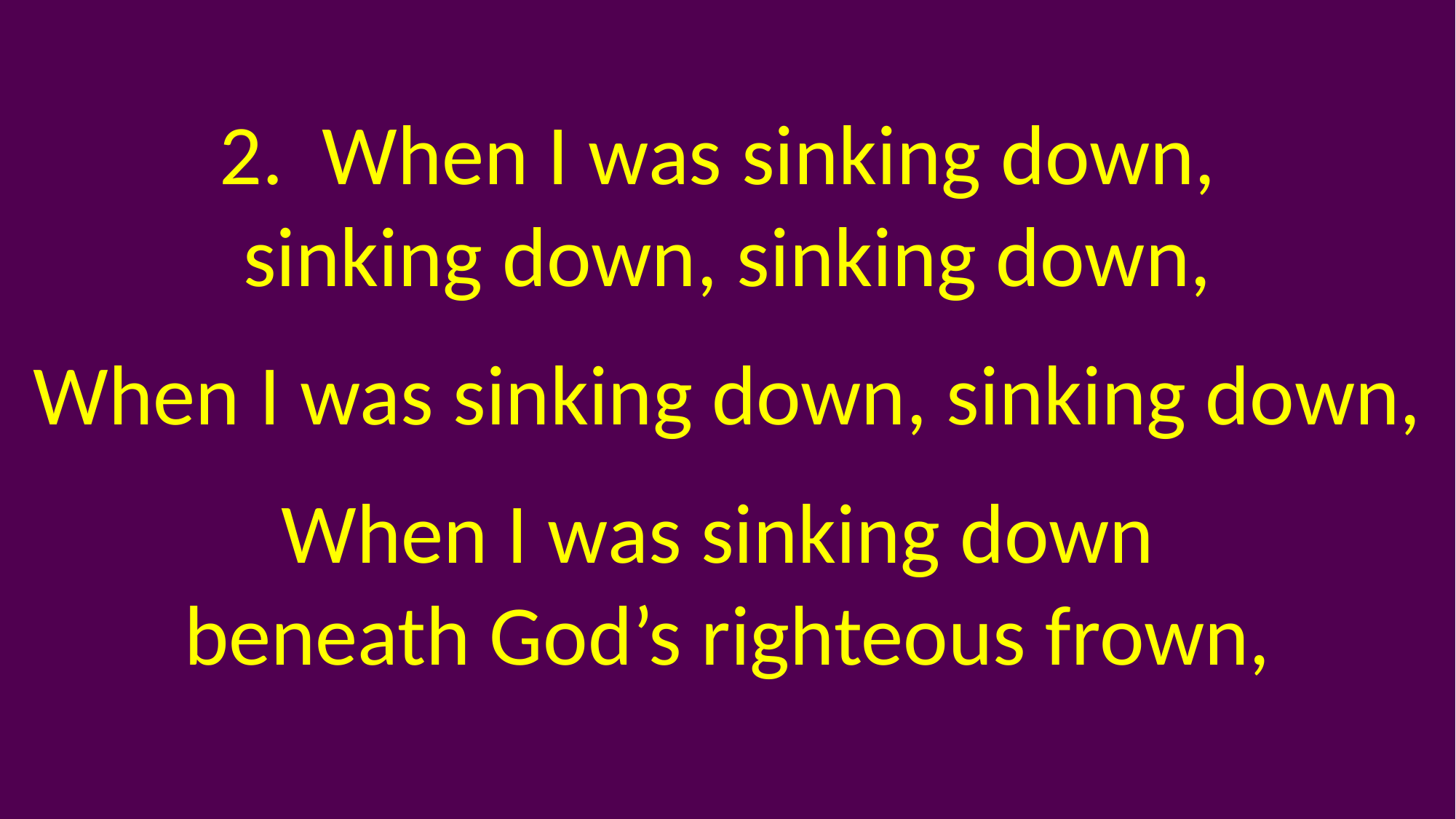

2.  When I was sinking down,
sinking down, sinking down,
When I was sinking down, sinking down,
When I was sinking down
beneath God’s righteous frown,